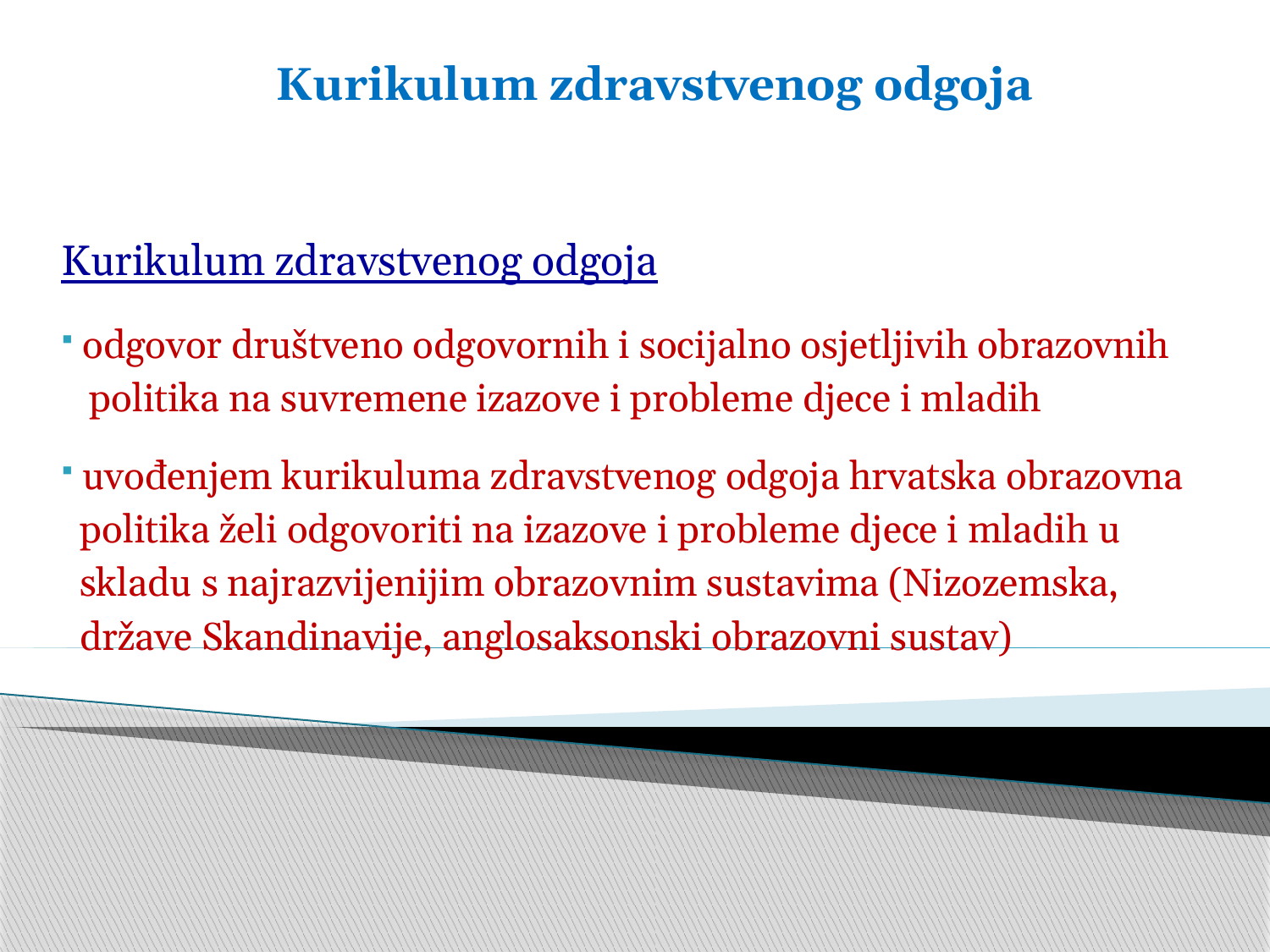

# Kurikulum zdravstvenog odgoja

Kurikulum zdravstvenog odgoja

 odgovor društveno odgovornih i socijalno osjetljivih obrazovnih
   politika na suvremene izazove i probleme djece i mladih

 uvođenjem kurikuluma zdravstvenog odgoja hrvatska obrazovna
  politika želi odgovoriti na izazove i probleme djece i mladih u
  skladu s najrazvijenijim obrazovnim sustavima (Nizozemska,
  države Skandinavije, anglosaksonski obrazovni sustav)